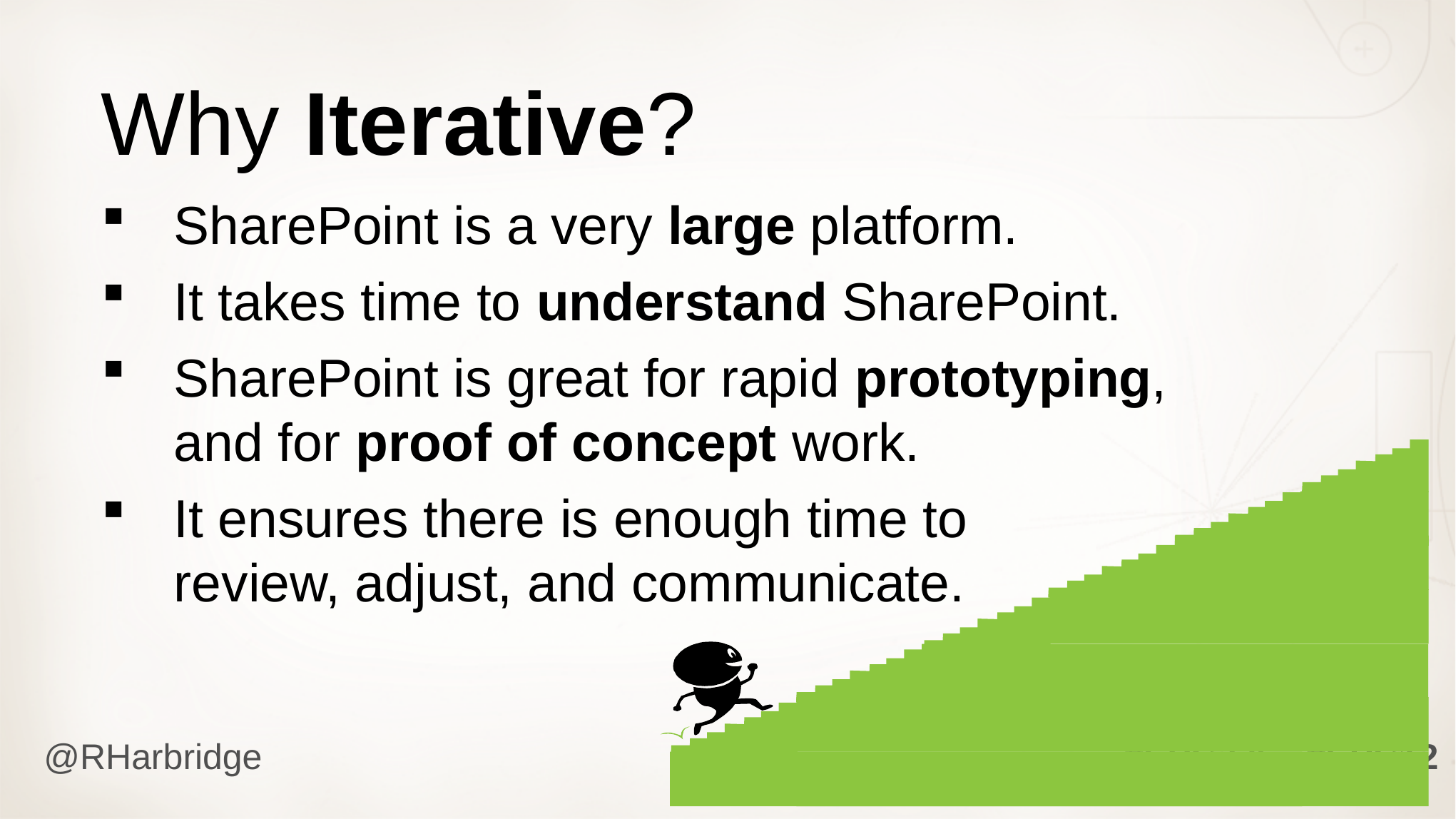

Why Iterative?
SharePoint is a very large platform.
It takes time to understand SharePoint.
SharePoint is great for rapid prototyping,
and for proof of concept work.
It ensures there is enough time to
review, adjust, and communicate.